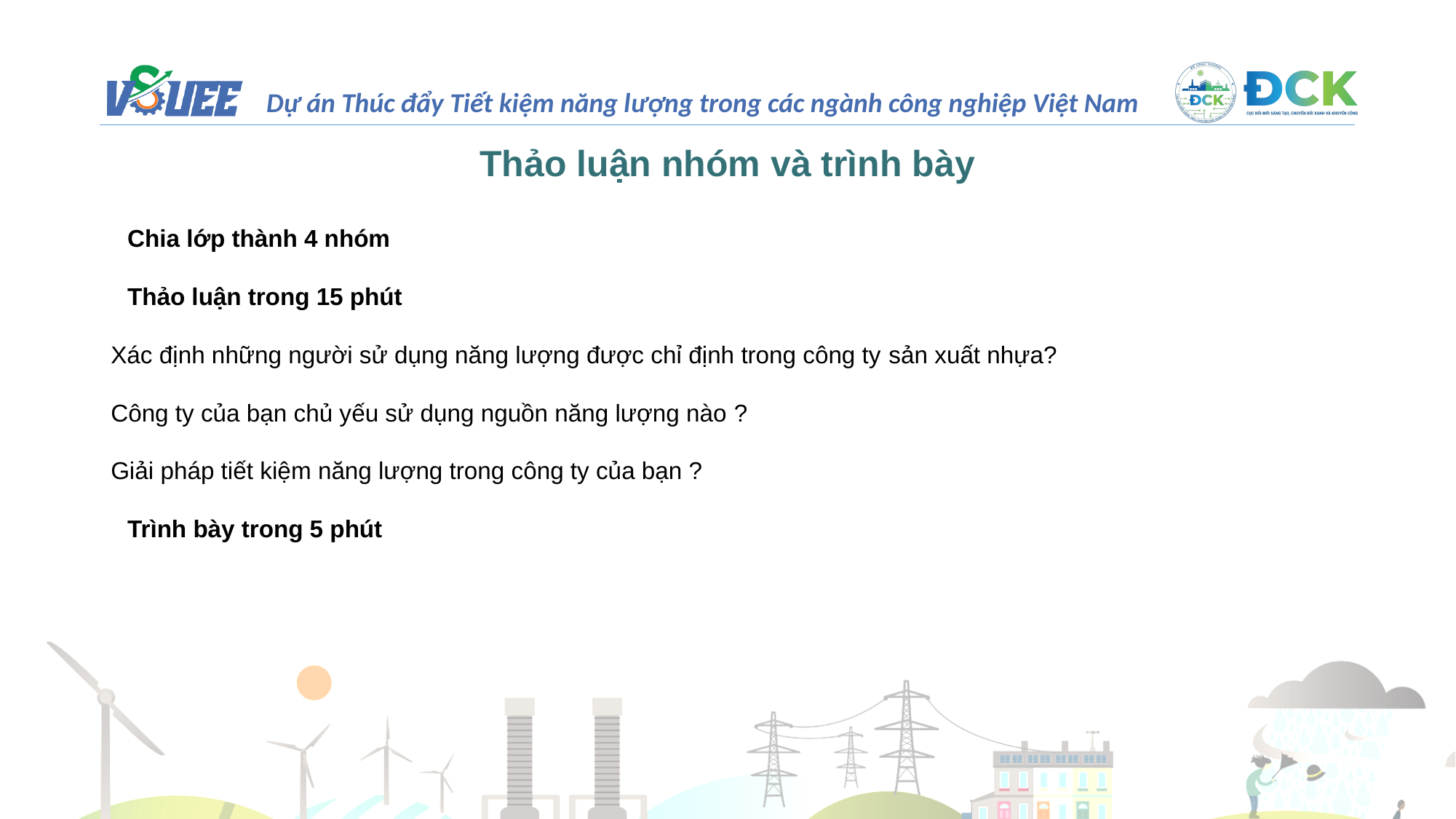

Thảo luận nhóm và trình bày
Chia lớp thành 4 nhóm

Thảo luận trong 15 phút

Xác định những người sử dụng năng lượng được chỉ định trong công ty sản xuất nhựa?

Công ty của bạn chủ yếu sử dụng nguồn năng lượng nào ?

Giải pháp tiết kiệm năng lượng trong công ty của bạn ?

Trình bày trong 5 phút